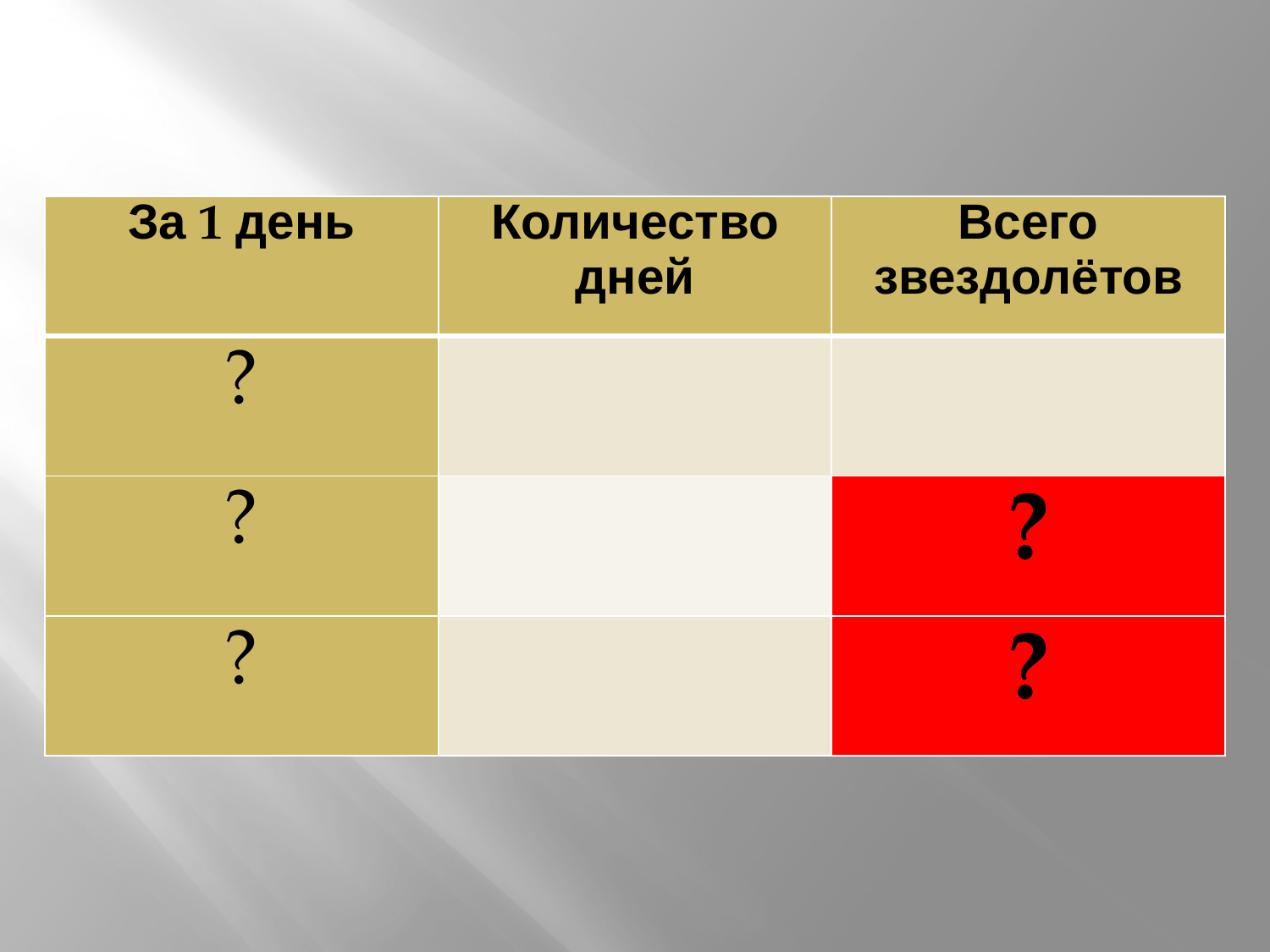

| За 1 день | Количество дней | Всего звездолётов |
| --- | --- | --- |
| ? |  |  |
| ? |  | ? |
| ? |  | ? |